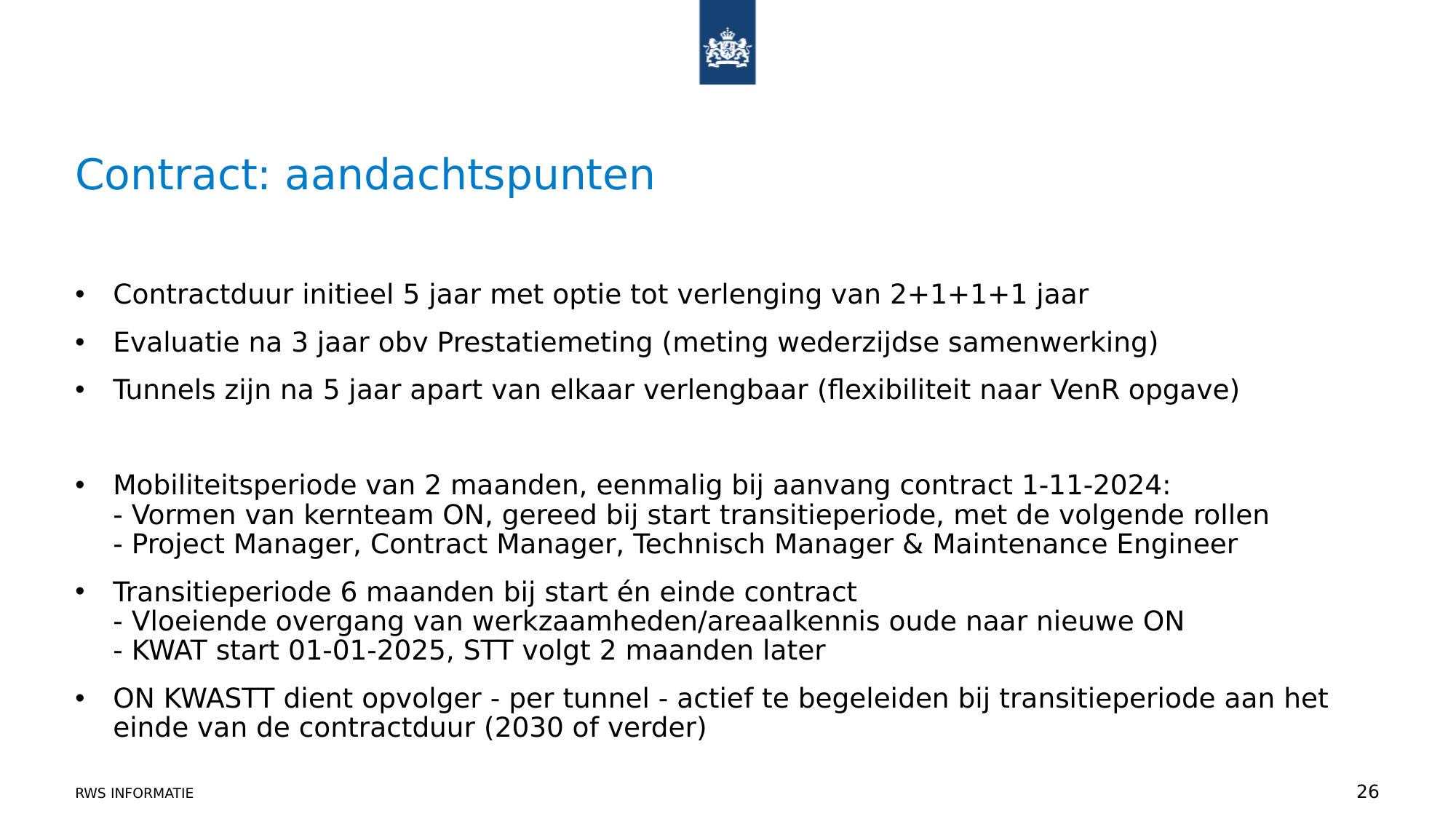

# Contract: aandachtspunten
Contractduur initieel 5 jaar met optie tot verlenging van 2+1+1+1 jaar
Evaluatie na 3 jaar obv Prestatiemeting (meting wederzijdse samenwerking)
Tunnels zijn na 5 jaar apart van elkaar verlengbaar (flexibiliteit naar VenR opgave)

Mobiliteitsperiode van 2 maanden, eenmalig bij aanvang contract 1-11-2024:
- Vormen van kernteam ON, gereed bij start transitieperiode, met de volgende rollen
- Project Manager, Contract Manager, Technisch Manager & Maintenance Engineer
Transitieperiode 6 maanden bij start én einde contract
- Vloeiende overgang van werkzaamheden/areaalkennis oude naar nieuwe ON
- KWAT start 01-01-2025, STT volgt 2 maanden later
ON KWASTT dient opvolger - per tunnel - actief te begeleiden bij transitieperiode aan het einde van de contractduur (2030 of verder)

RWS Informatie
26